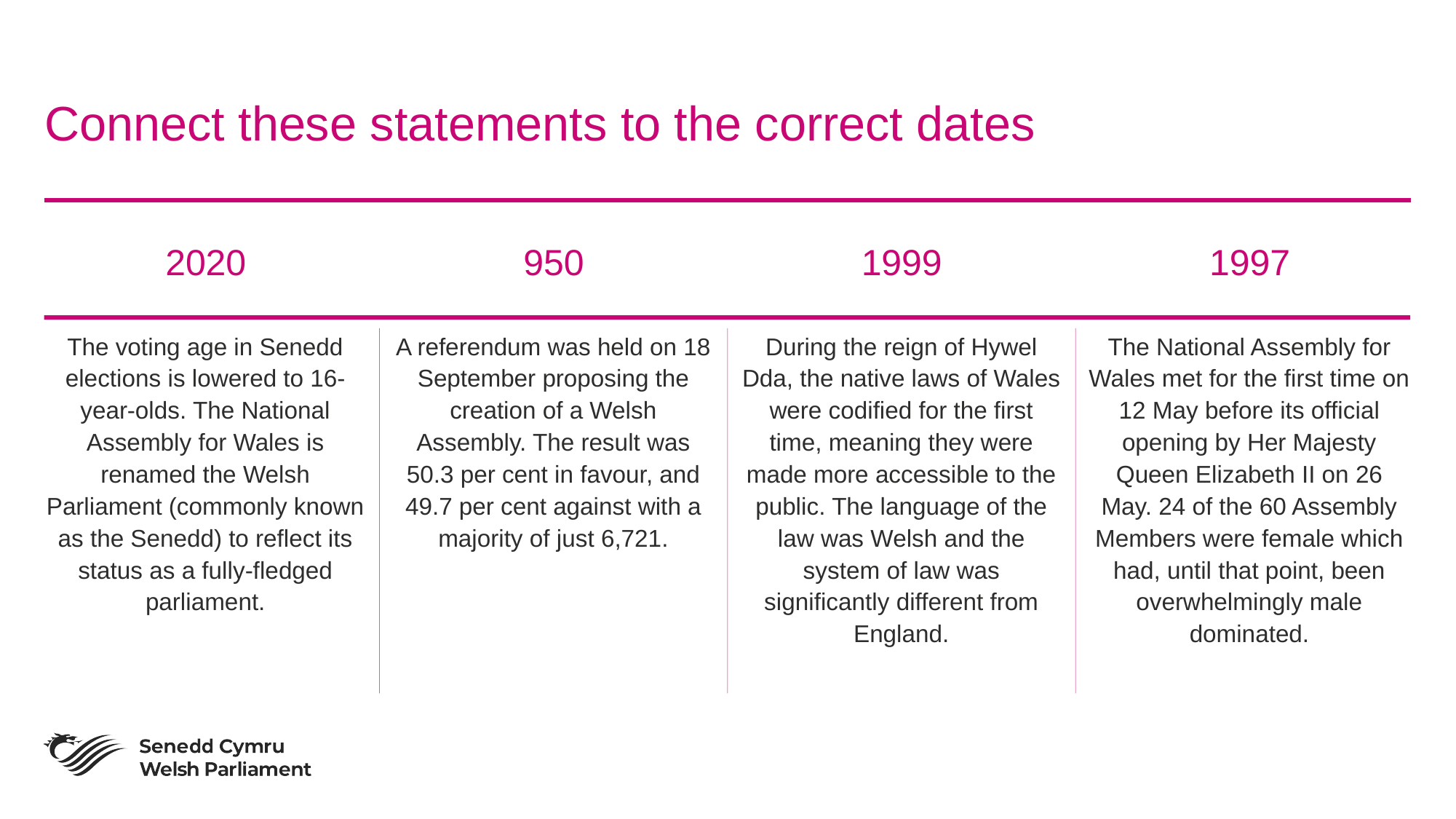

# Connect these statements to the correct dates
2020
950
1999
1997
The voting age in Senedd elections is lowered to 16-year-olds. The National Assembly for Wales is renamed the Welsh Parliament (commonly known as the Senedd) to reflect its status as a fully-fledged parliament.
A referendum was held on 18 September proposing the creation of a Welsh Assembly. The result was 50.3 per cent in favour, and 49.7 per cent against with a majority of just 6,721.
During the reign of Hywel Dda, the native laws of Wales were codified for the first time, meaning they were made more accessible to the public. The language of the law was Welsh and the system of law was significantly different from England.
The National Assembly for Wales met for the first time on 12 May before its official opening by Her Majesty Queen Elizabeth II on 26 May. 24 of the 60 Assembly Members were female which had, until that point, been overwhelmingly male dominated.